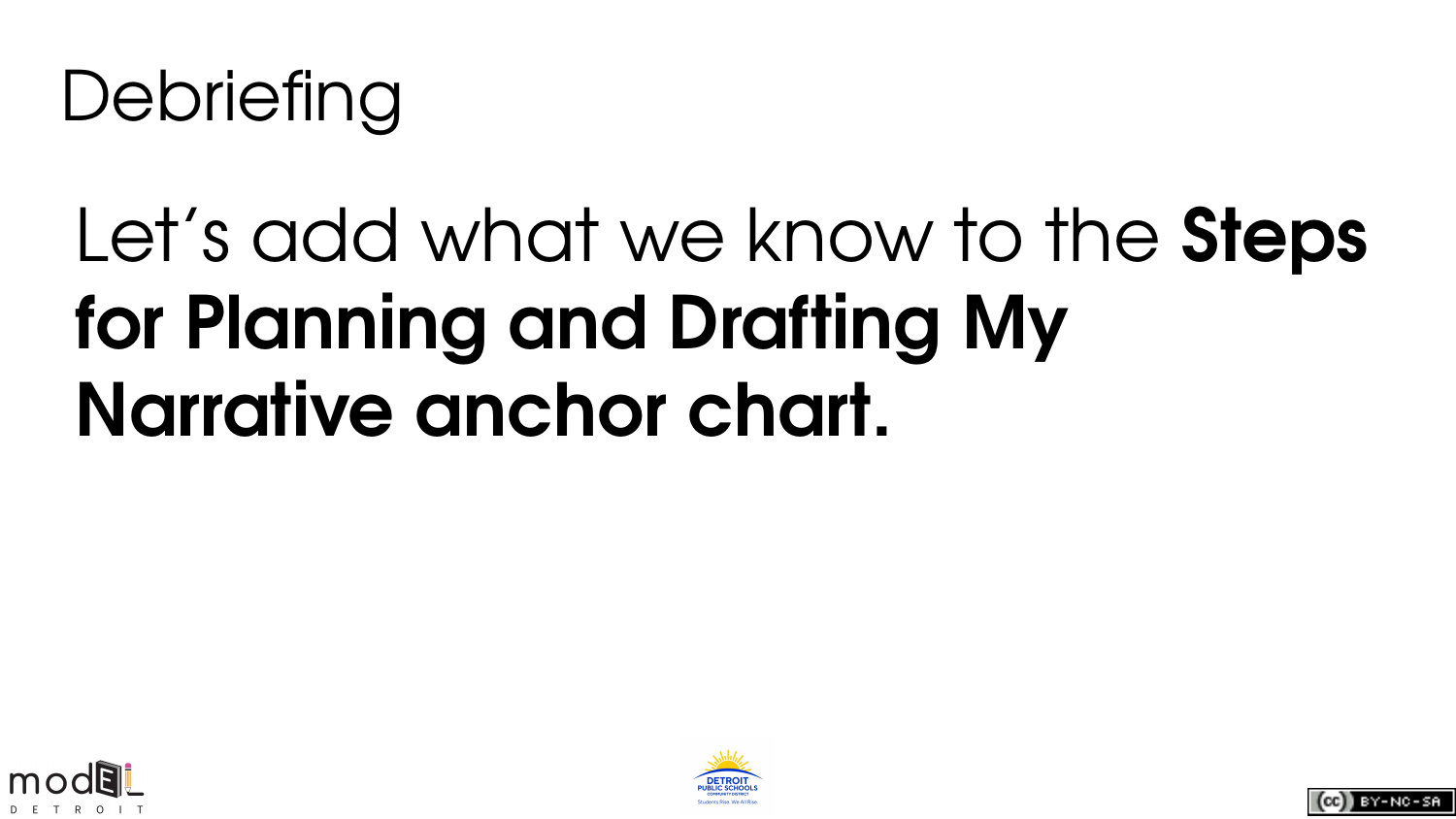

# Debriefing
Let’s add what we know to the Steps for Planning and Drafting My Narrative anchor chart.